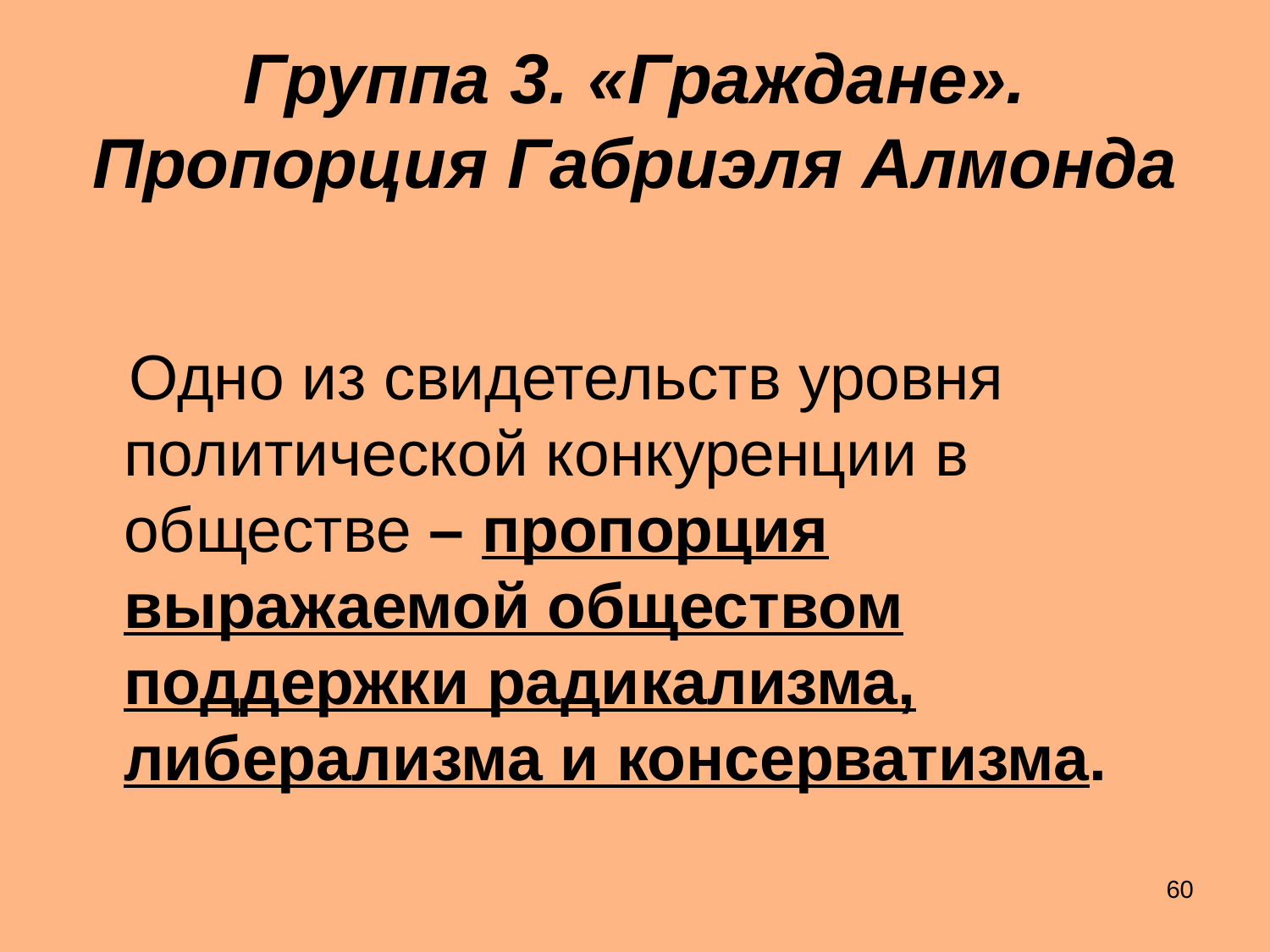

# Группа 3. «Граждане». Пропорция Габриэля Алмонда

   Одно из свидетельств уровня политической конкуренции в обществе – пропорция выражаемой обществом поддержки радикализма, либерализма и консерватизма.
60